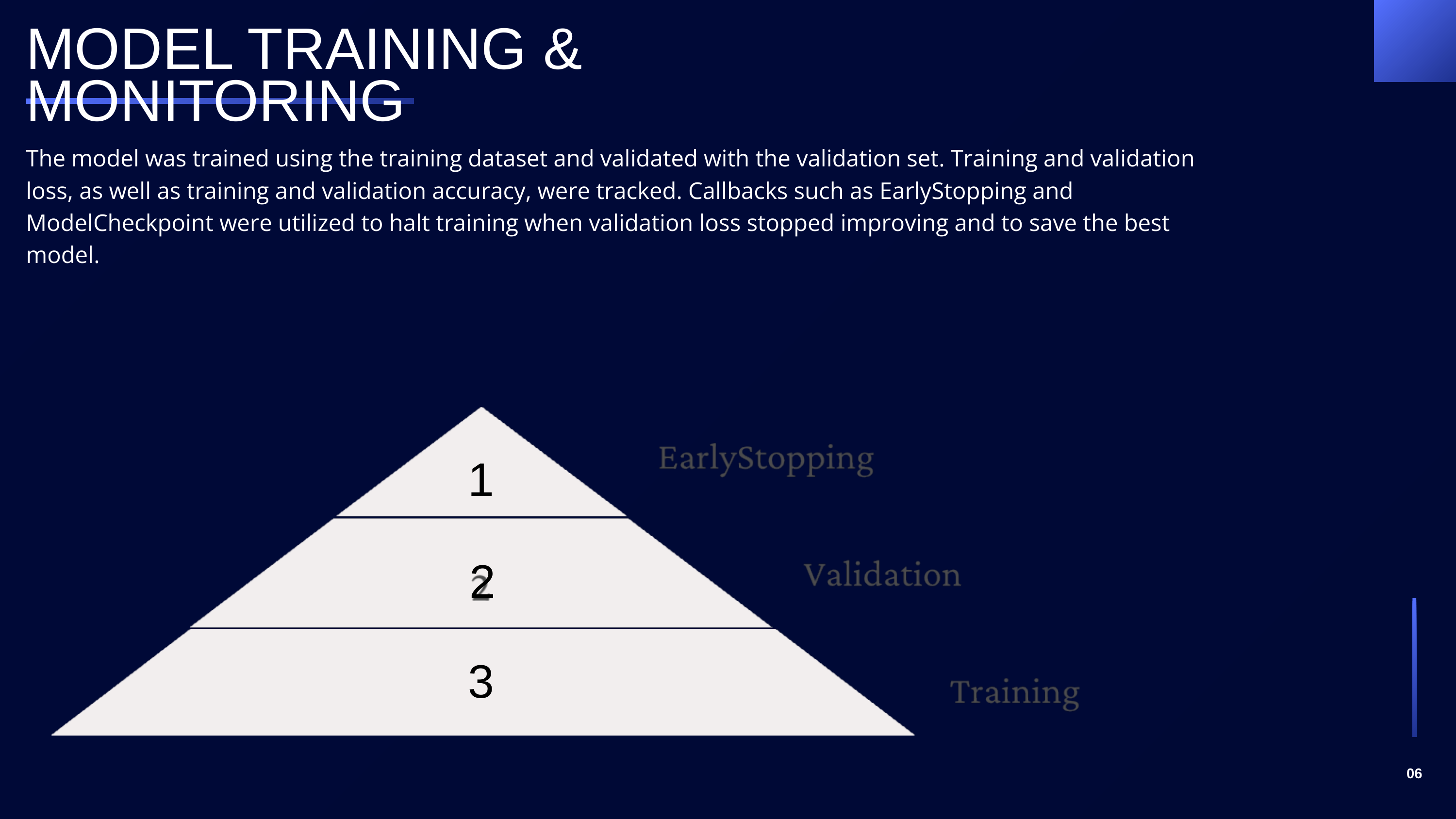

MODEL TRAINING & MONITORING

The model was trained using the training dataset and validated with the validation set. Training and validation loss, as well as training and validation accuracy, were tracked. Callbacks such as EarlyStopping and ModelCheckpoint were utilized to halt training when validation loss stopped improving and to save the best model.

1
2

3
06